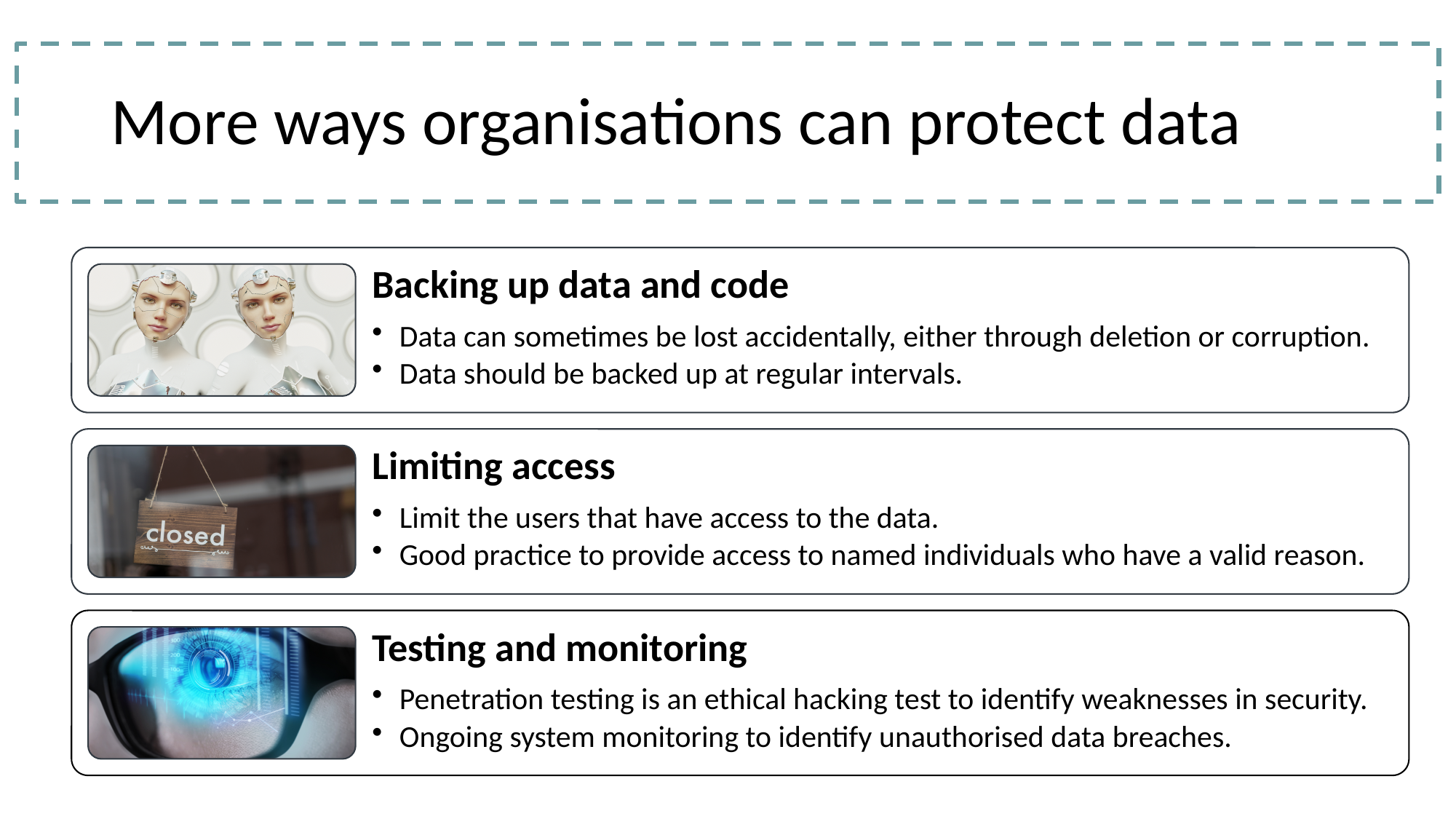

# More ways organisations can protect data
Backing up data and code
Data can sometimes be lost accidentally, either through deletion or corruption.
Data should be backed up at regular intervals.
Limiting access
Limit the users that have access to the data.
Good practice to provide access to named individuals who have a valid reason.
Testing and monitoring
Penetration testing is an ethical hacking test to identify weaknesses in security.
Ongoing system monitoring to identify unauthorised data breaches.